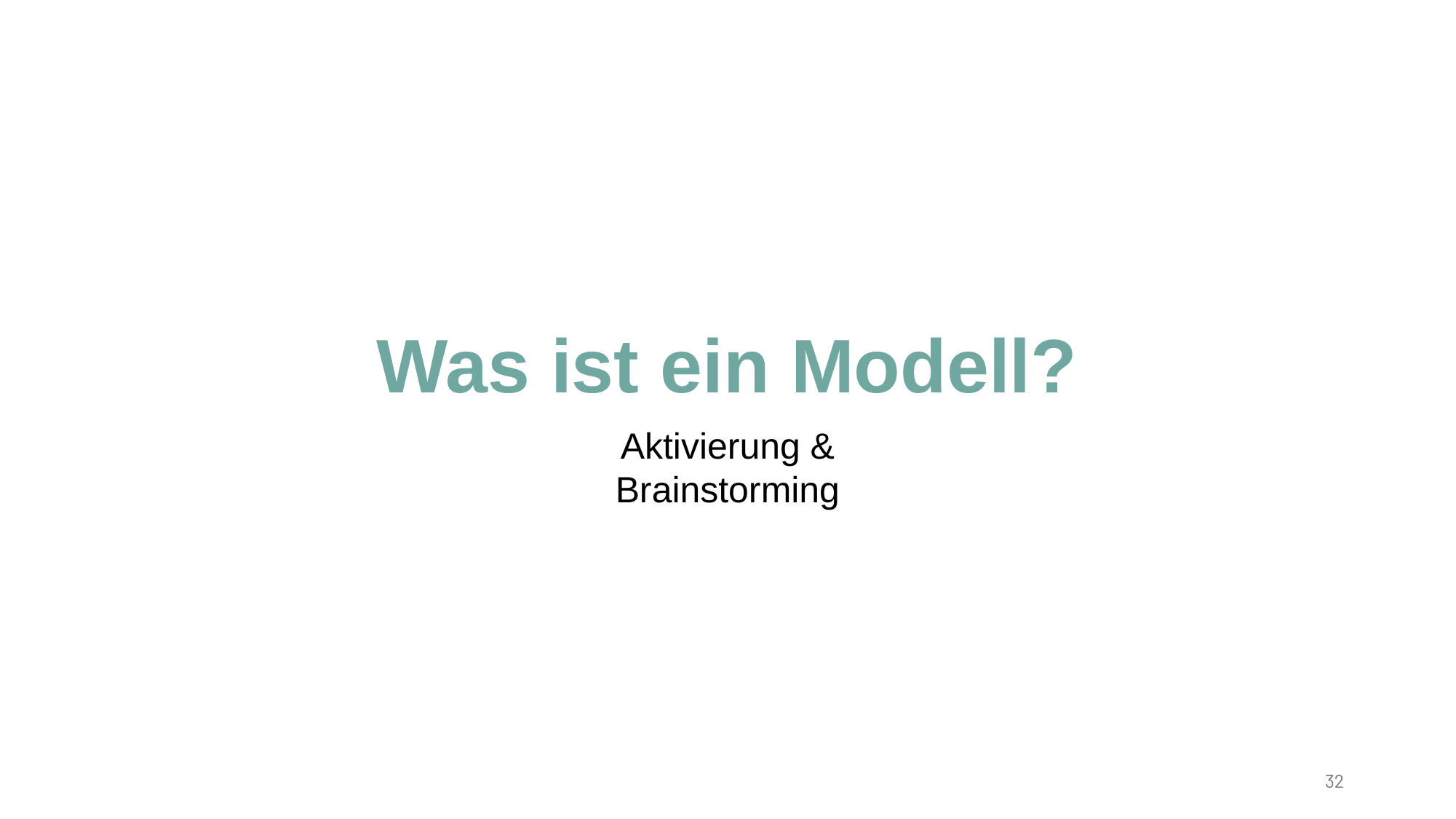

# Was ist ein Modell?
Aktivierung & Brainstorming
32